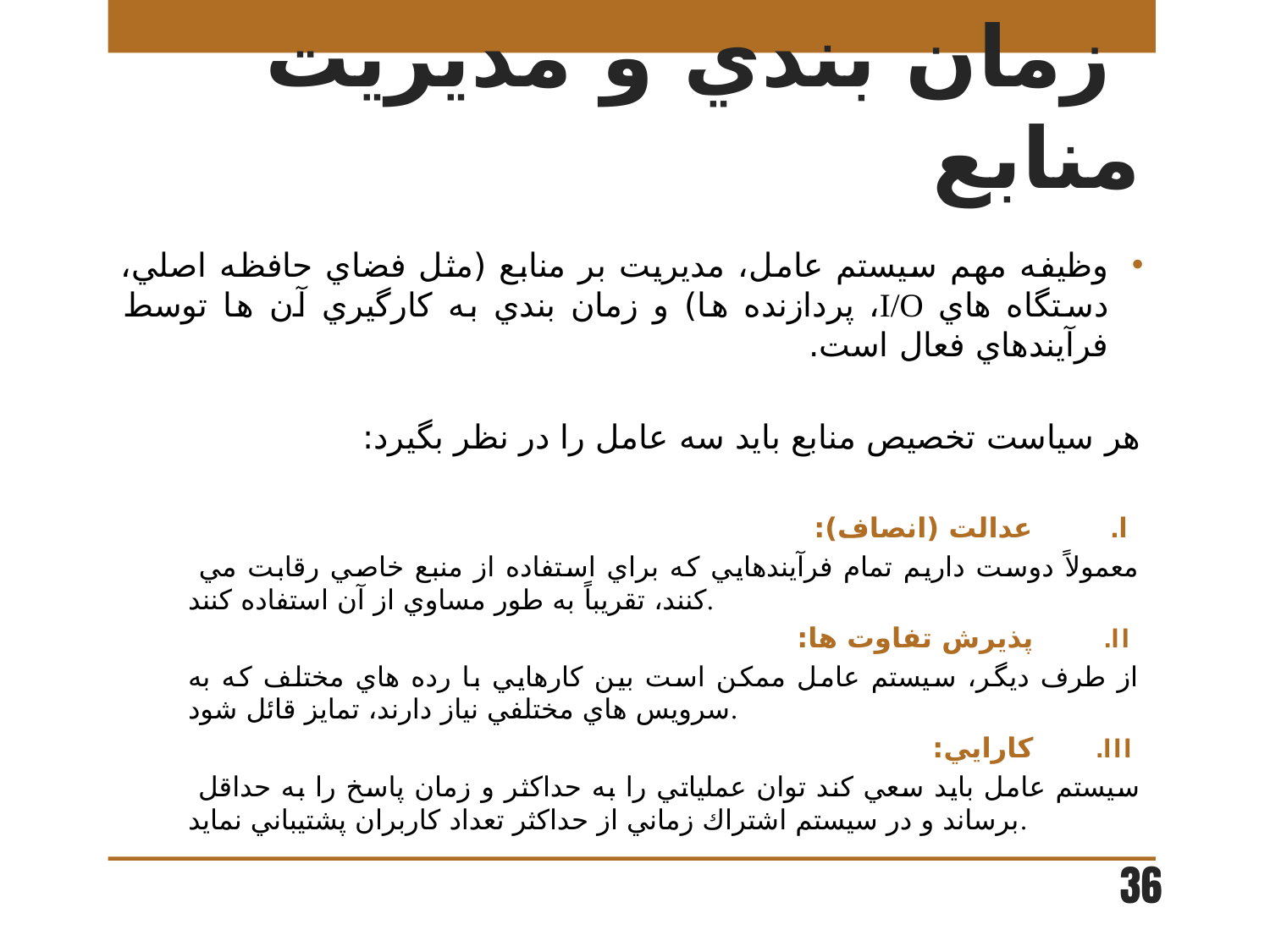

# زمان بندي و مديريت منابع
وظيفه مهم سيستم عامل، مديريت بر منابع (مثل فضاي حافظه اصلي، دستگاه هاي I/O، پردازنده ها) و زمان بندي به كارگيري آن ها توسط فرآيندهاي فعال است.

هر سياست تخصيص منابع بايد سه عامل را در نظر بگيرد:

 عدالت (انصاف):
 معمولاً دوست داريم تمام فرآيندهايي كه براي استفاده از منبع خاصي رقابت مي كنند، تقريباً به طور مساوي از آن استفاده كنند.
 پذيرش تفاوت ها:
از طرف ديگر، سيستم عامل ممكن است بين كارهايي با رده هاي مختلف كه به سرويس هاي مختلفي نياز دارند، تمايز قائل شود.
 كارايي:
 سيستم عامل بايد سعي كند توان عملياتي را به حداكثر و زمان پاسخ را به حداقل برساند و در سيستم اشتراك زماني از حداكثر تعداد كاربران پشتيباني نمايد.
36